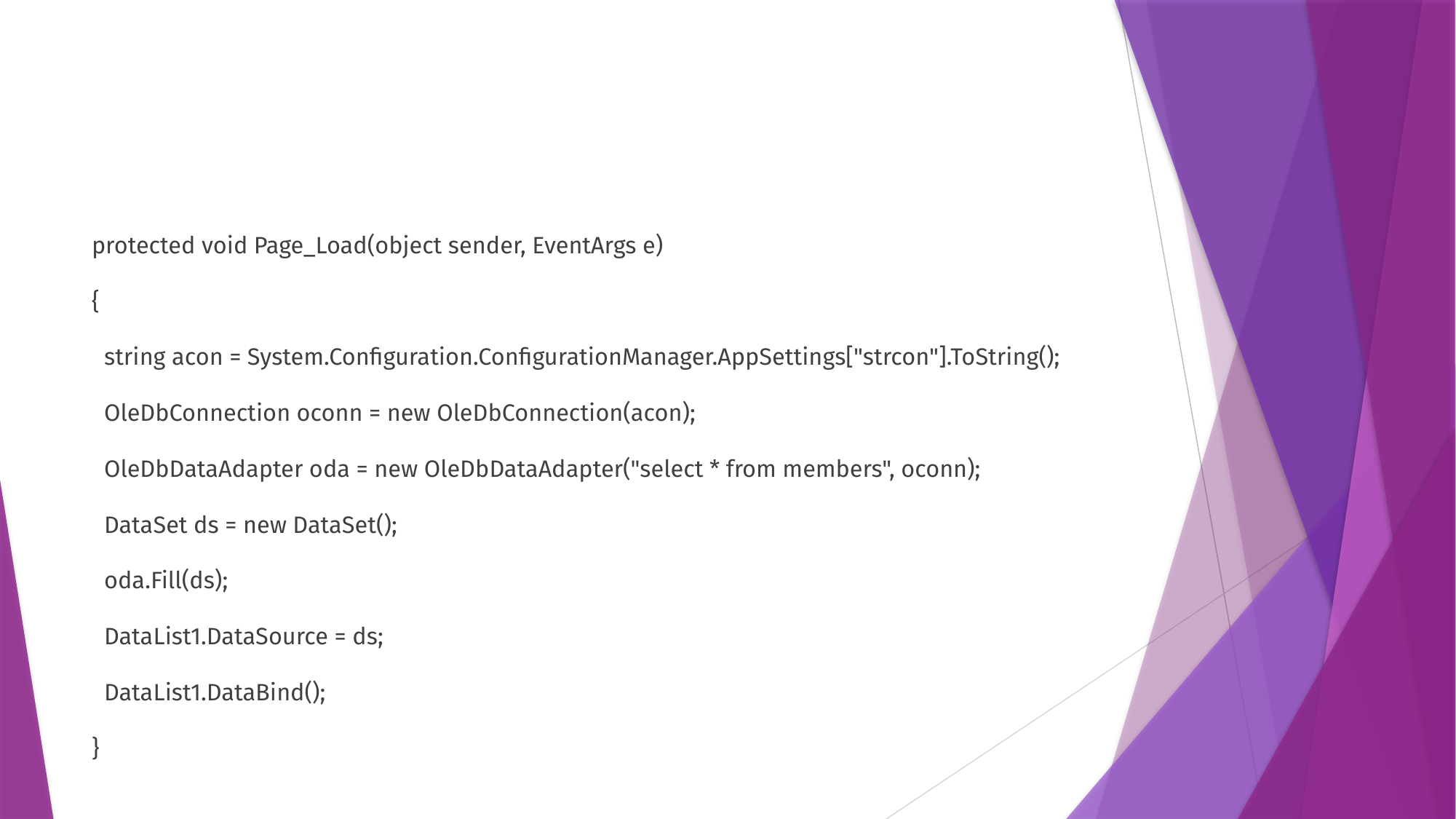

#
protected void Page_Load(object sender, EventArgs e)
{
  string acon = System.Configuration.ConfigurationManager.AppSettings["strcon"].ToString();
  OleDbConnection oconn = new OleDbConnection(acon);
  OleDbDataAdapter oda = new OleDbDataAdapter("select * from members", oconn);
  DataSet ds = new DataSet();
  oda.Fill(ds);
  DataList1.DataSource = ds;
  DataList1.DataBind();
}